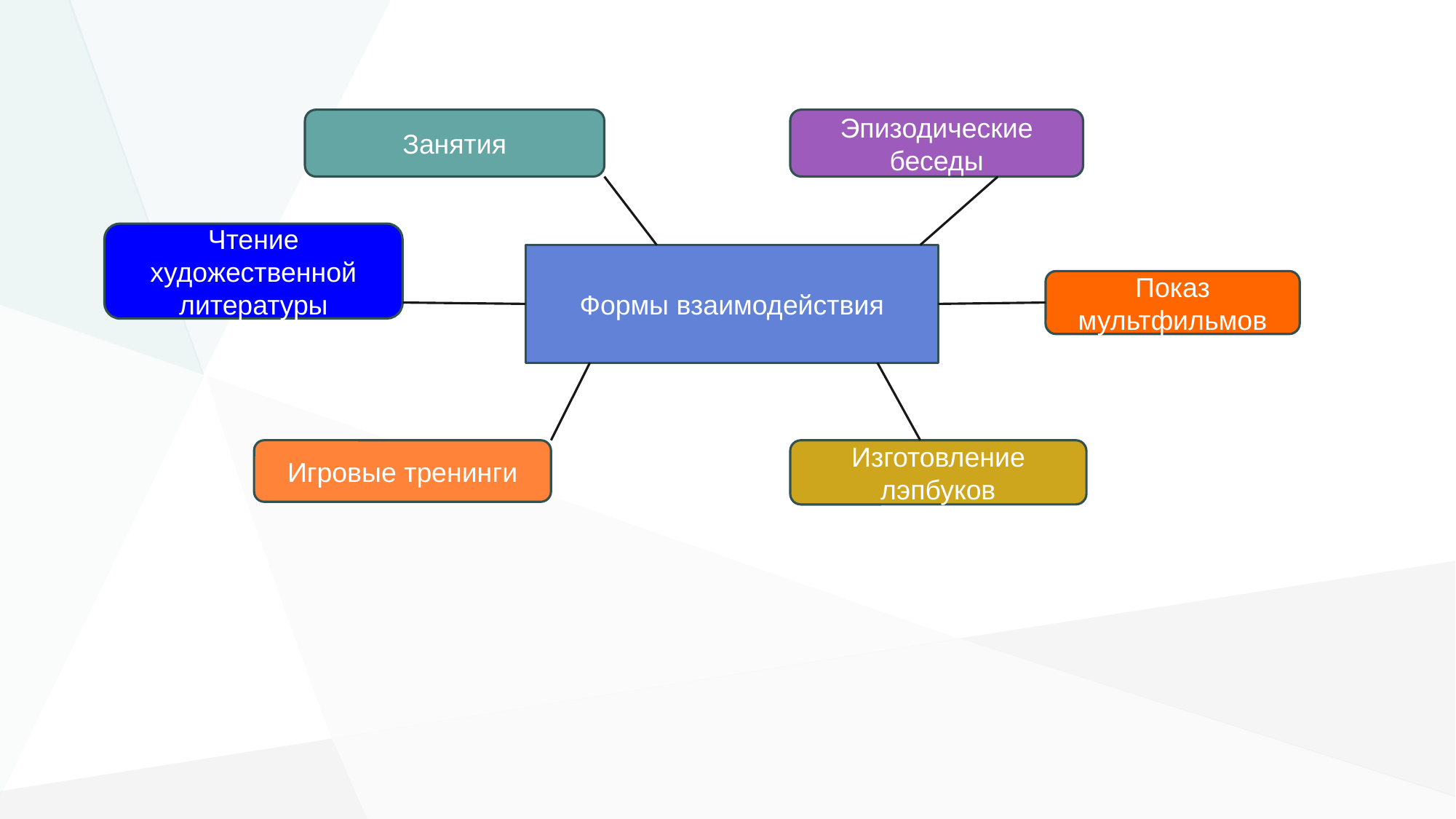

Занятия
Эпизодические беседы
Чтение художественной литературы
Формы взаимодействия
Показ мультфильмов
Игровые тренинги
Изготовление лэпбуков